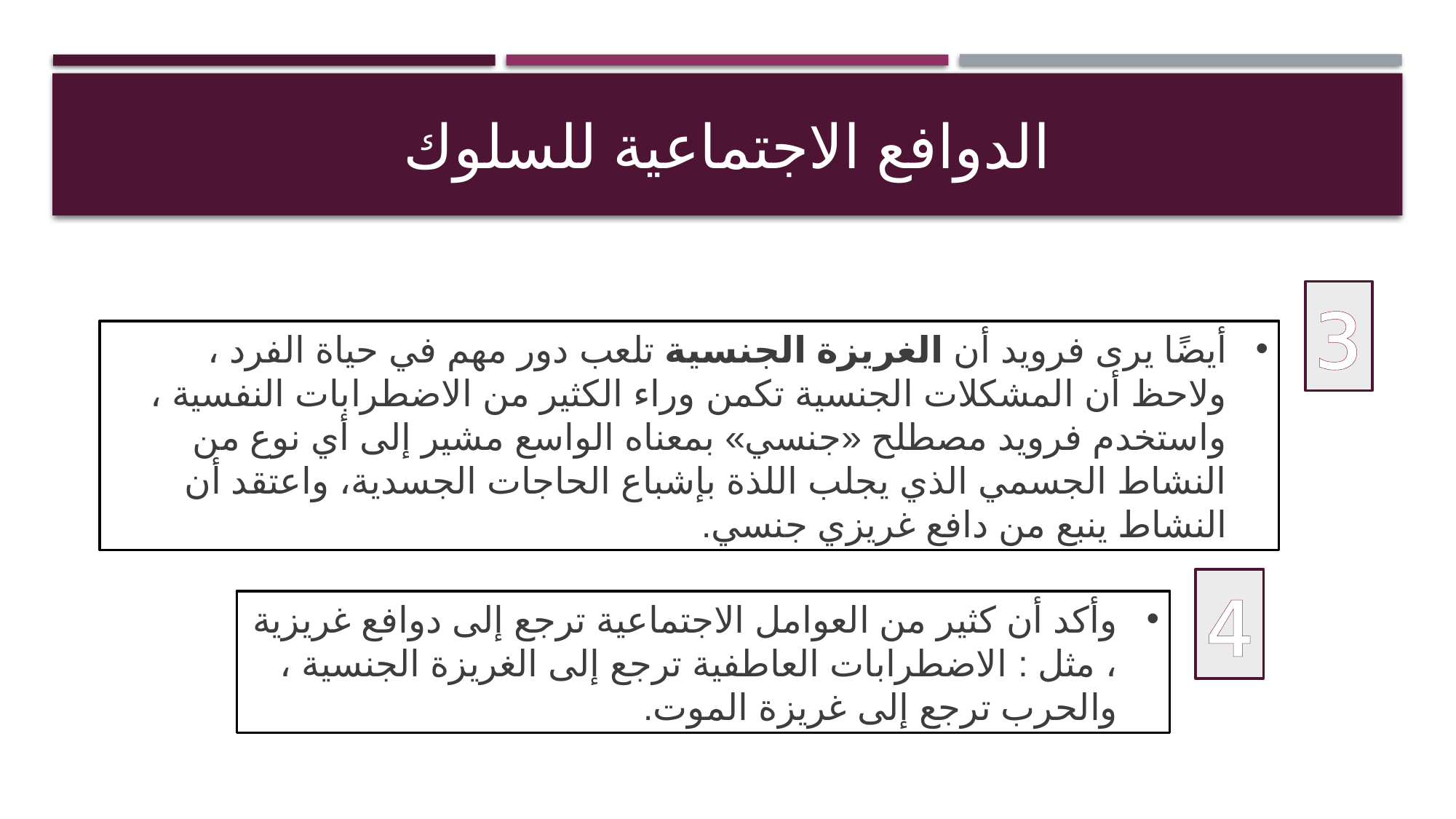

# الدوافع الاجتماعية للسلوك
3
أيضًا يرى فرويد أن الغريزة الجنسية تلعب دور مهم في حياة الفرد ، ولاحظ أن المشكلات الجنسية تكمن وراء الكثير من الاضطرابات النفسية ، واستخدم فرويد مصطلح «جنسي» بمعناه الواسع مشير إلى أي نوع من النشاط الجسمي الذي يجلب اللذة بإشباع الحاجات الجسدية، واعتقد أن النشاط ينبع من دافع غريزي جنسي.
4
وأكد أن كثير من العوامل الاجتماعية ترجع إلى دوافع غريزية ، مثل : الاضطرابات العاطفية ترجع إلى الغريزة الجنسية ، والحرب ترجع إلى غريزة الموت.